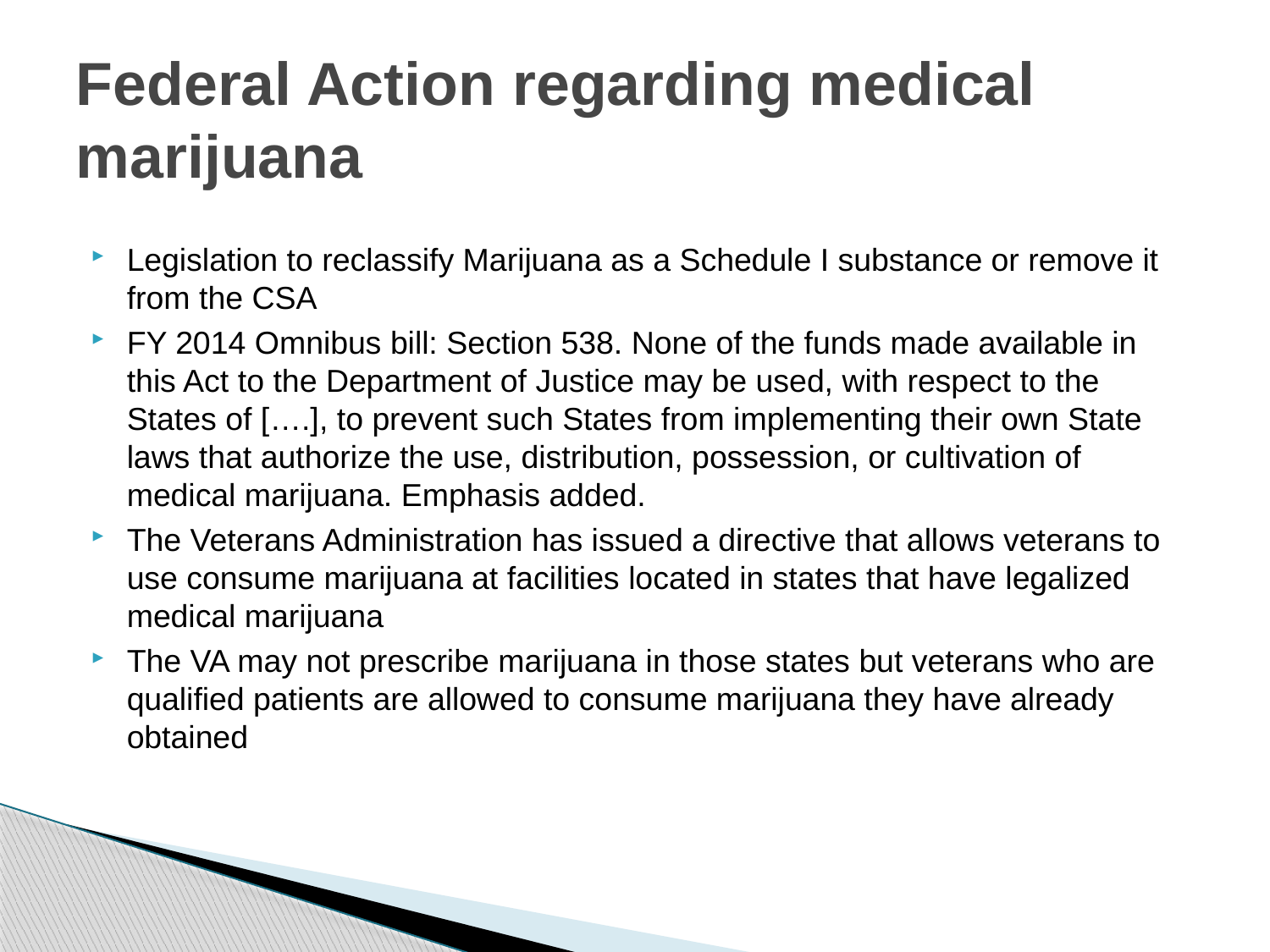

# Federal Action regarding medical marijuana
Legislation to reclassify Marijuana as a Schedule I substance or remove it from the CSA
FY 2014 Omnibus bill: Section 538. None of the funds made available in this Act to the Department of Justice may be used, with respect to the States of [….], to prevent such States from implementing their own State laws that authorize the use, distribution, possession, or cultivation of medical marijuana. Emphasis added.
The Veterans Administration has issued a directive that allows veterans to use consume marijuana at facilities located in states that have legalized medical marijuana
The VA may not prescribe marijuana in those states but veterans who are qualified patients are allowed to consume marijuana they have already obtained